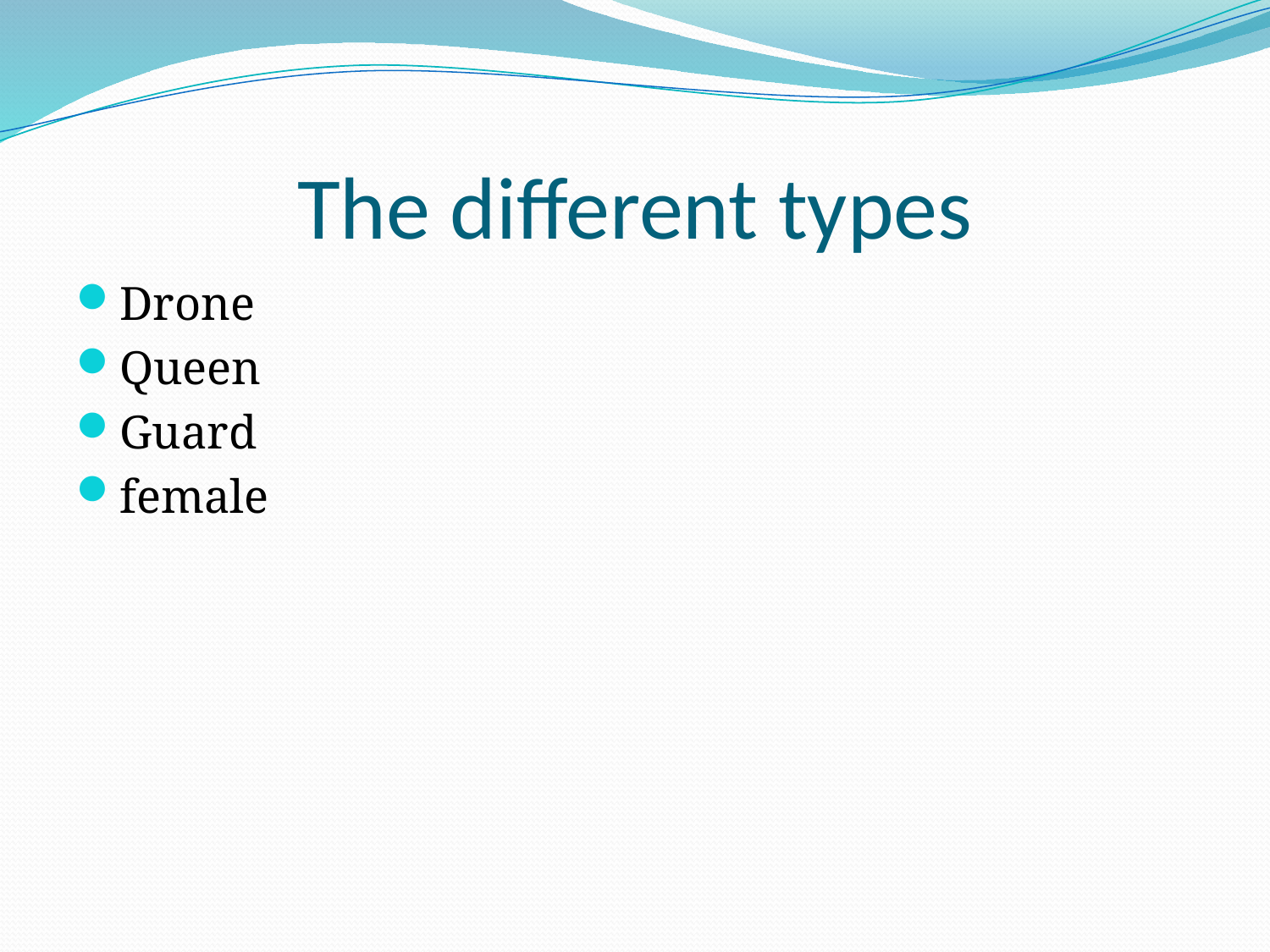

# The different types
Drone
Queen
Guard
female